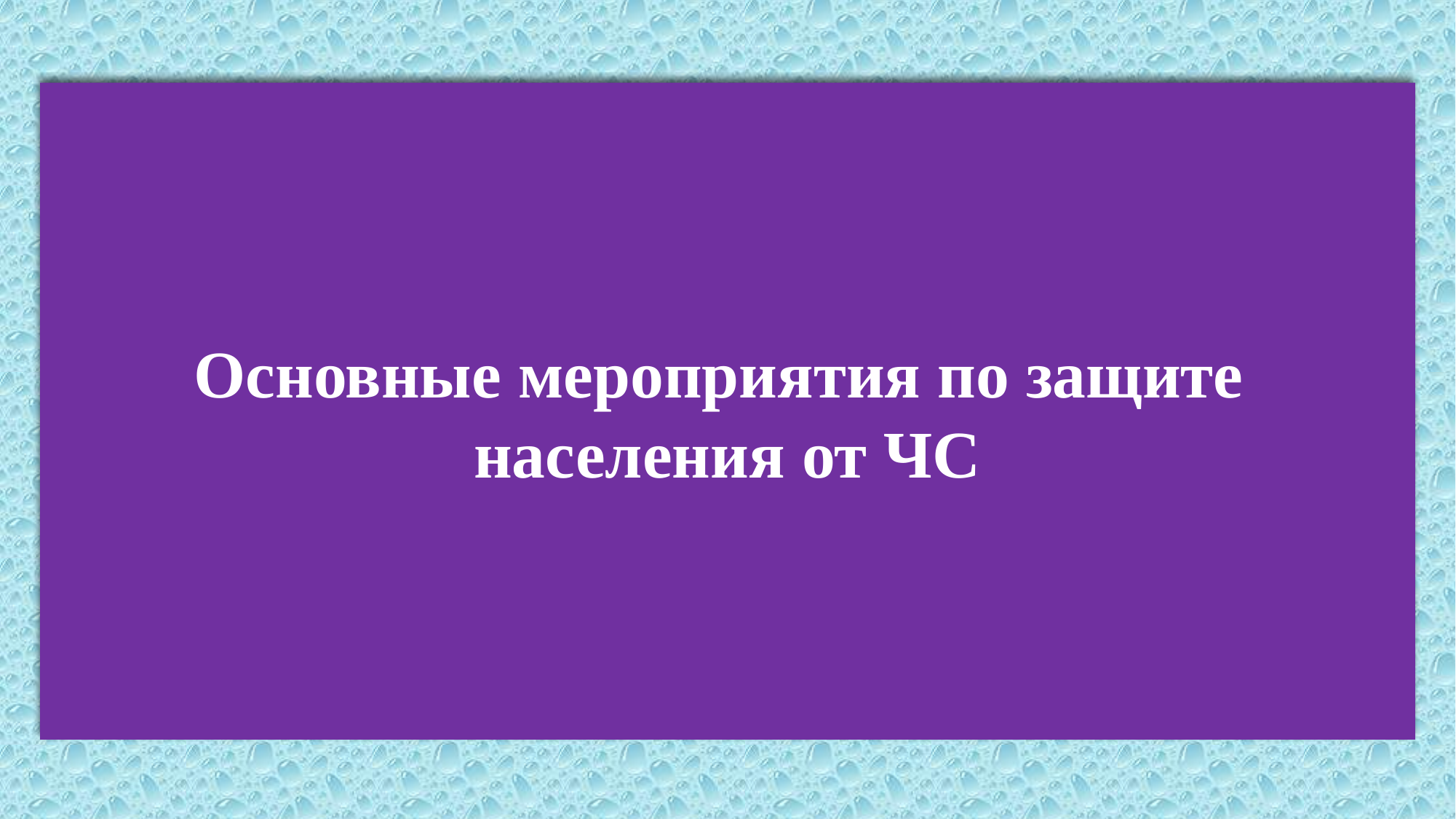

# Основные мероприятия по защите  населения от ЧС